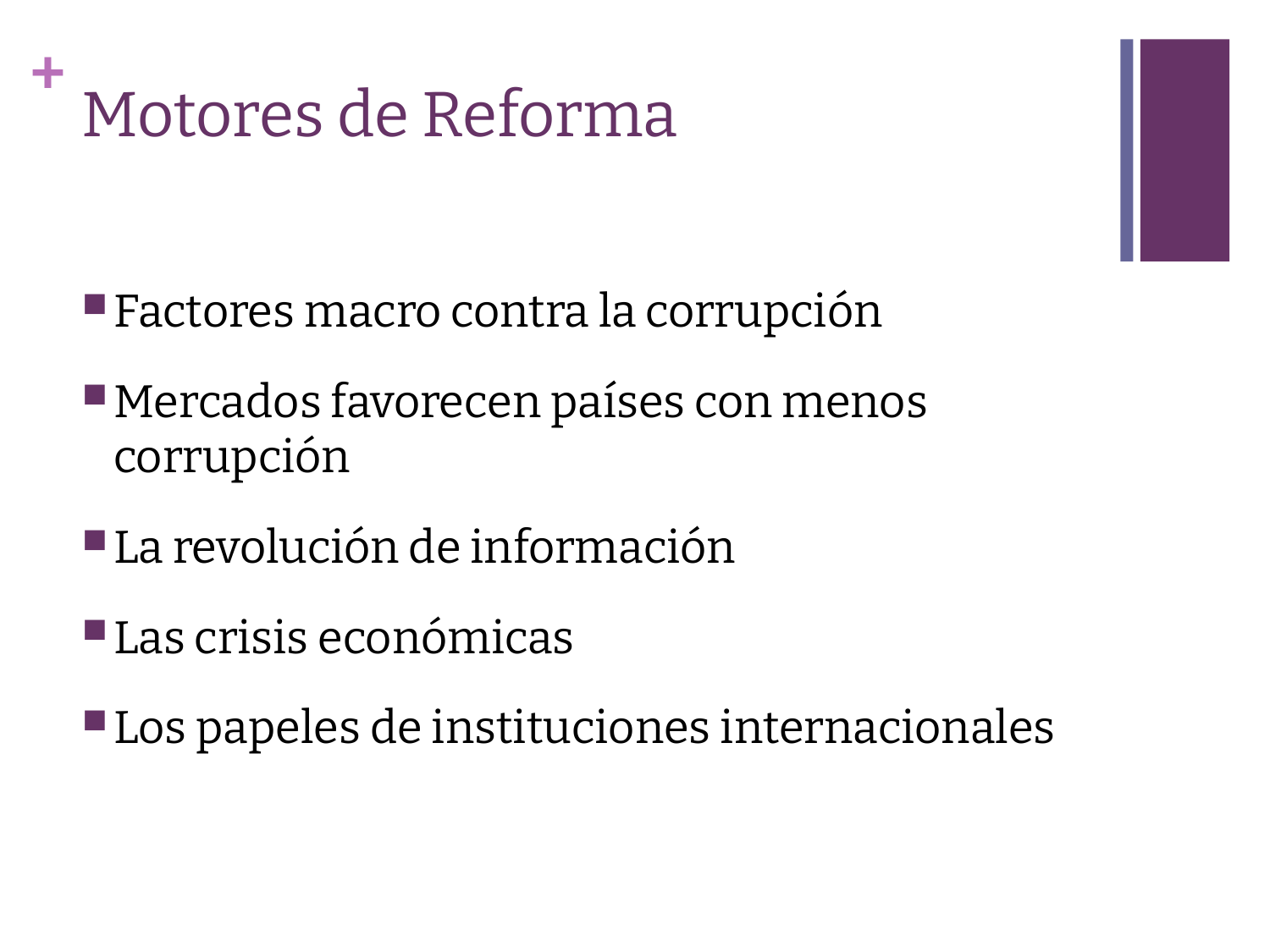

# Motores de Reforma
Factores macro contra la corrupción
Mercados favorecen países con menos corrupción
La revolución de información
Las crisis económicas
Los papeles de instituciones internacionales